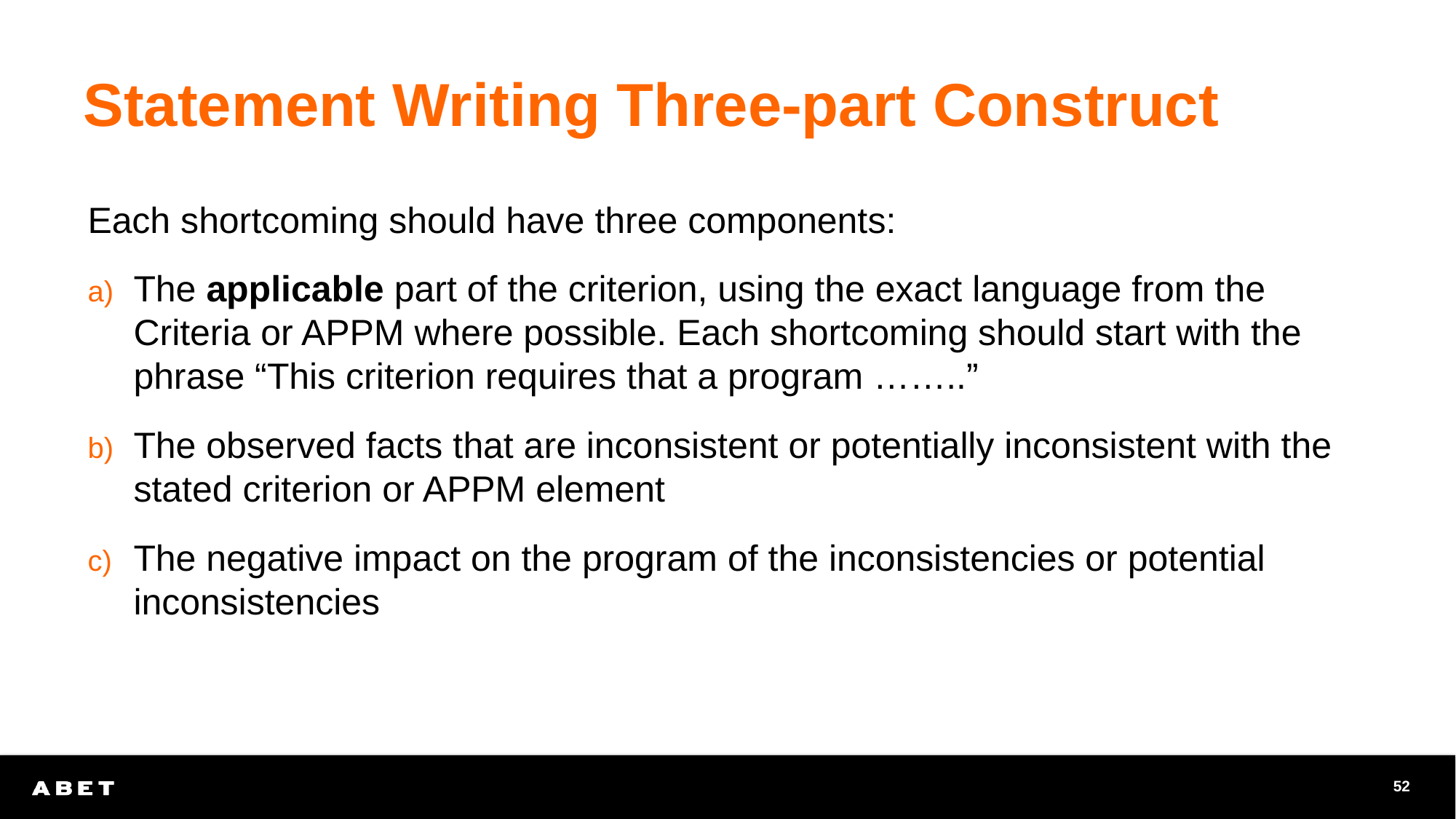

# Statement Writing Three-part Construct
Each shortcoming should have three components:
The applicable part of the criterion, using the exact language from the Criteria or APPM where possible. Each shortcoming should start with the phrase “This criterion requires that a program ……..”
The observed facts that are inconsistent or potentially inconsistent with the stated criterion or APPM element
The negative impact on the program of the inconsistencies or potential inconsistencies